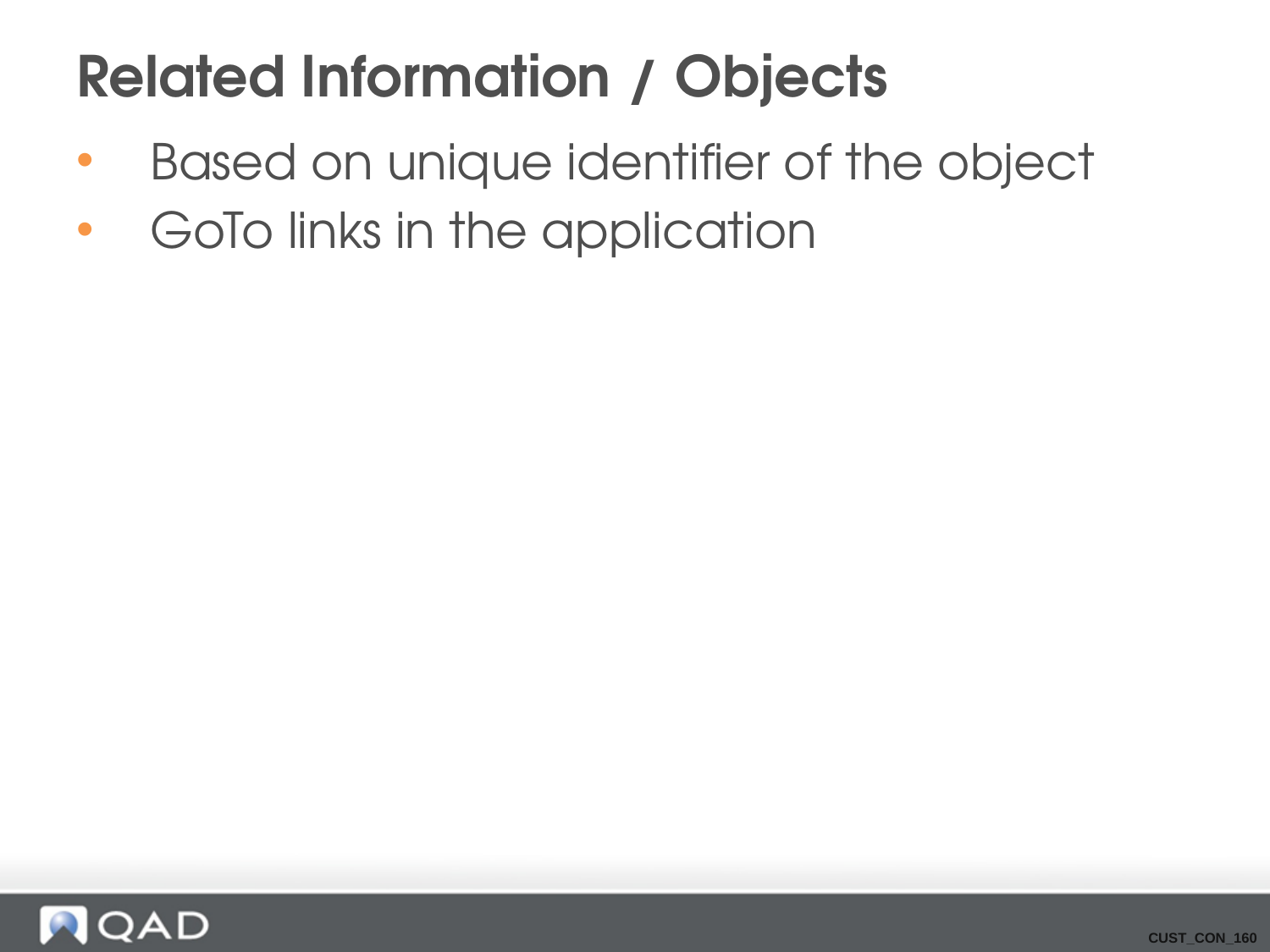

# Related Information / Objects
Based on unique identifier of the object
GoTo links in the application
CUST_CON_160